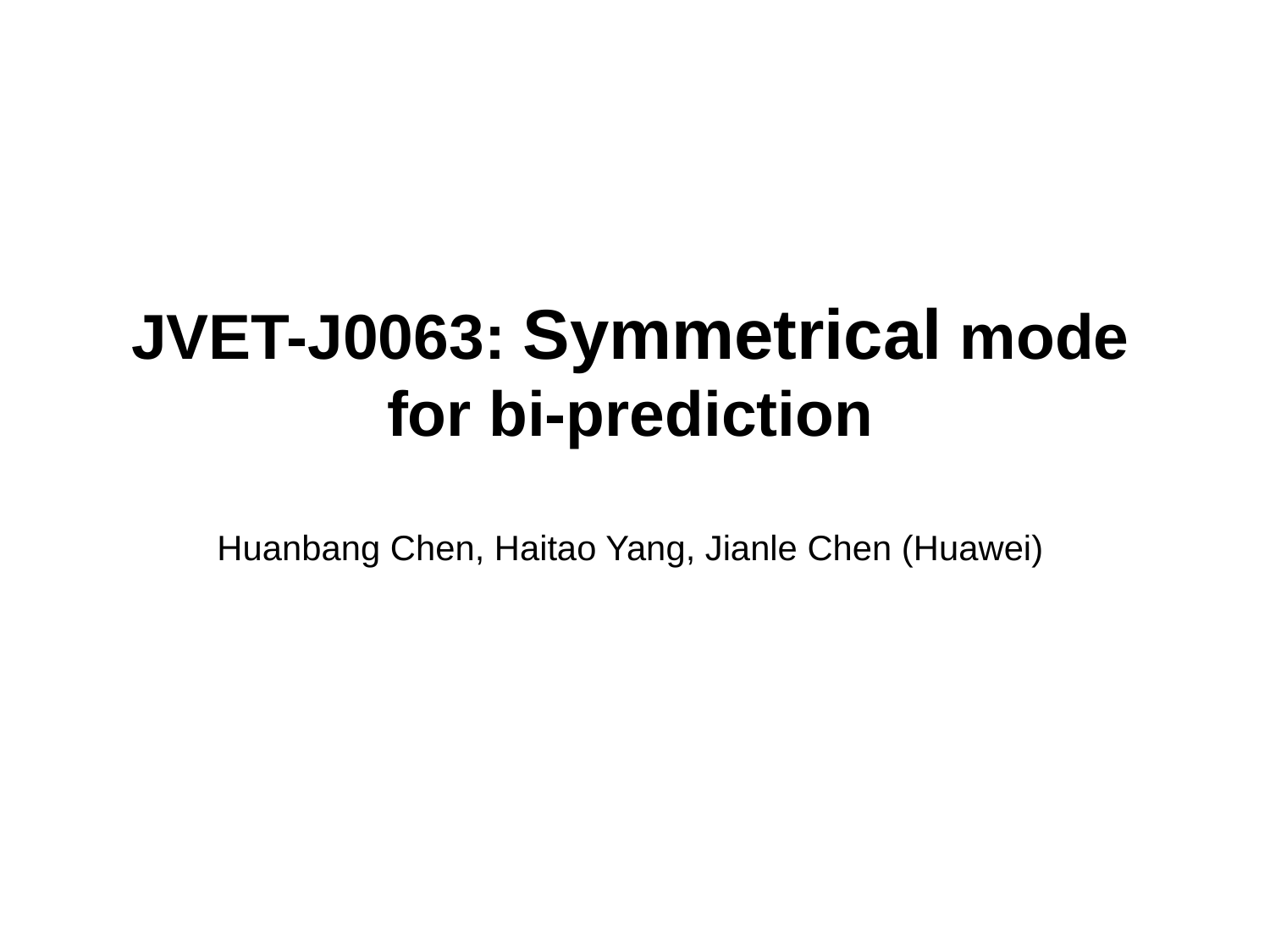

# JVET-J0063: Symmetrical mode for bi-prediction
Huanbang Chen, Haitao Yang, Jianle Chen (Huawei)